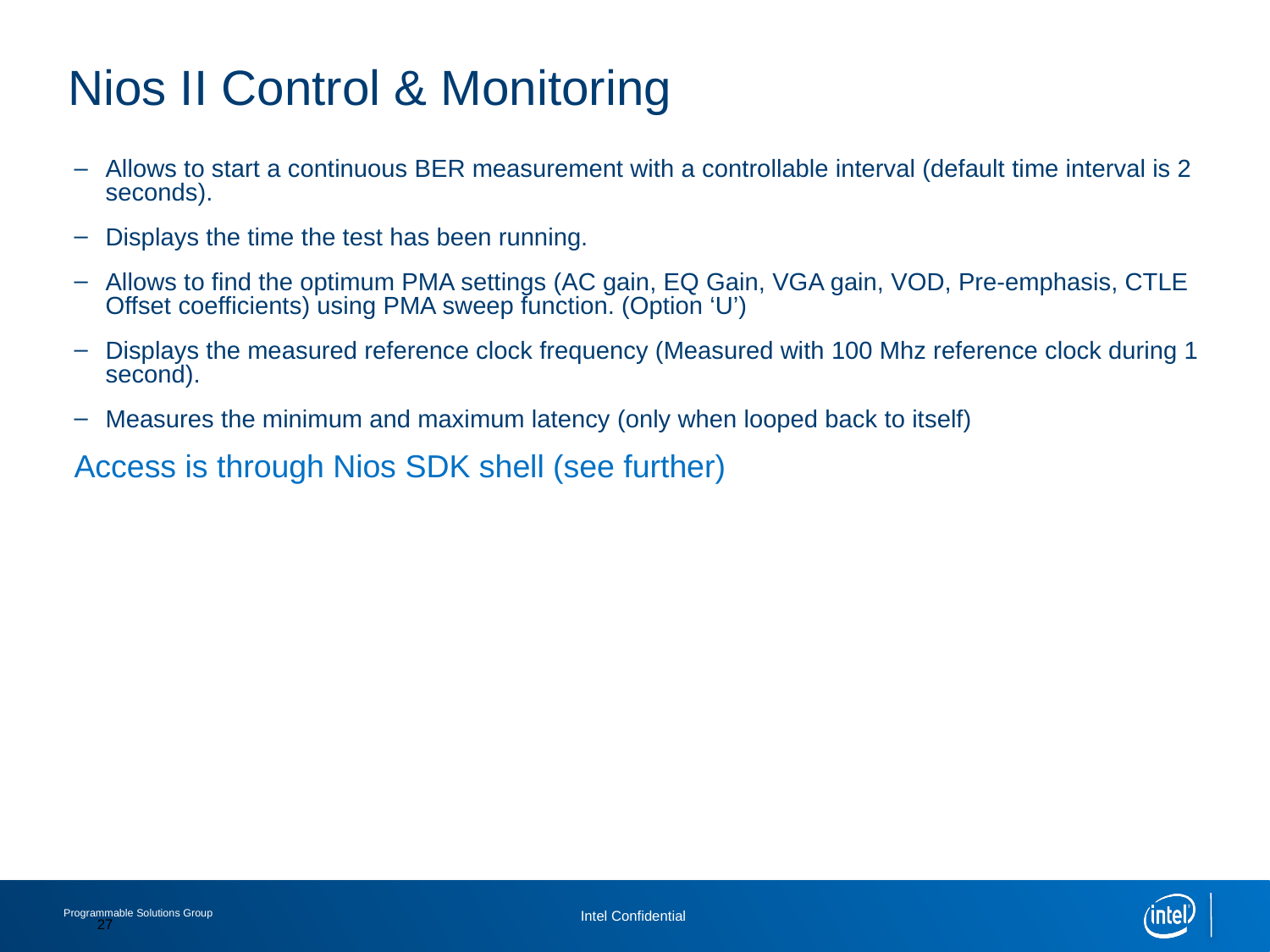

# Nios II Control & Monitoring
Allows to start a continuous BER measurement with a controllable interval (default time interval is 2 seconds).
Displays the time the test has been running.
Allows to find the optimum PMA settings (AC gain, EQ Gain, VGA gain, VOD, Pre-emphasis, CTLE Offset coefficients) using PMA sweep function. (Option ‘U’)
Displays the measured reference clock frequency (Measured with 100 Mhz reference clock during 1 second).
Measures the minimum and maximum latency (only when looped back to itself)
Access is through Nios SDK shell (see further)
27